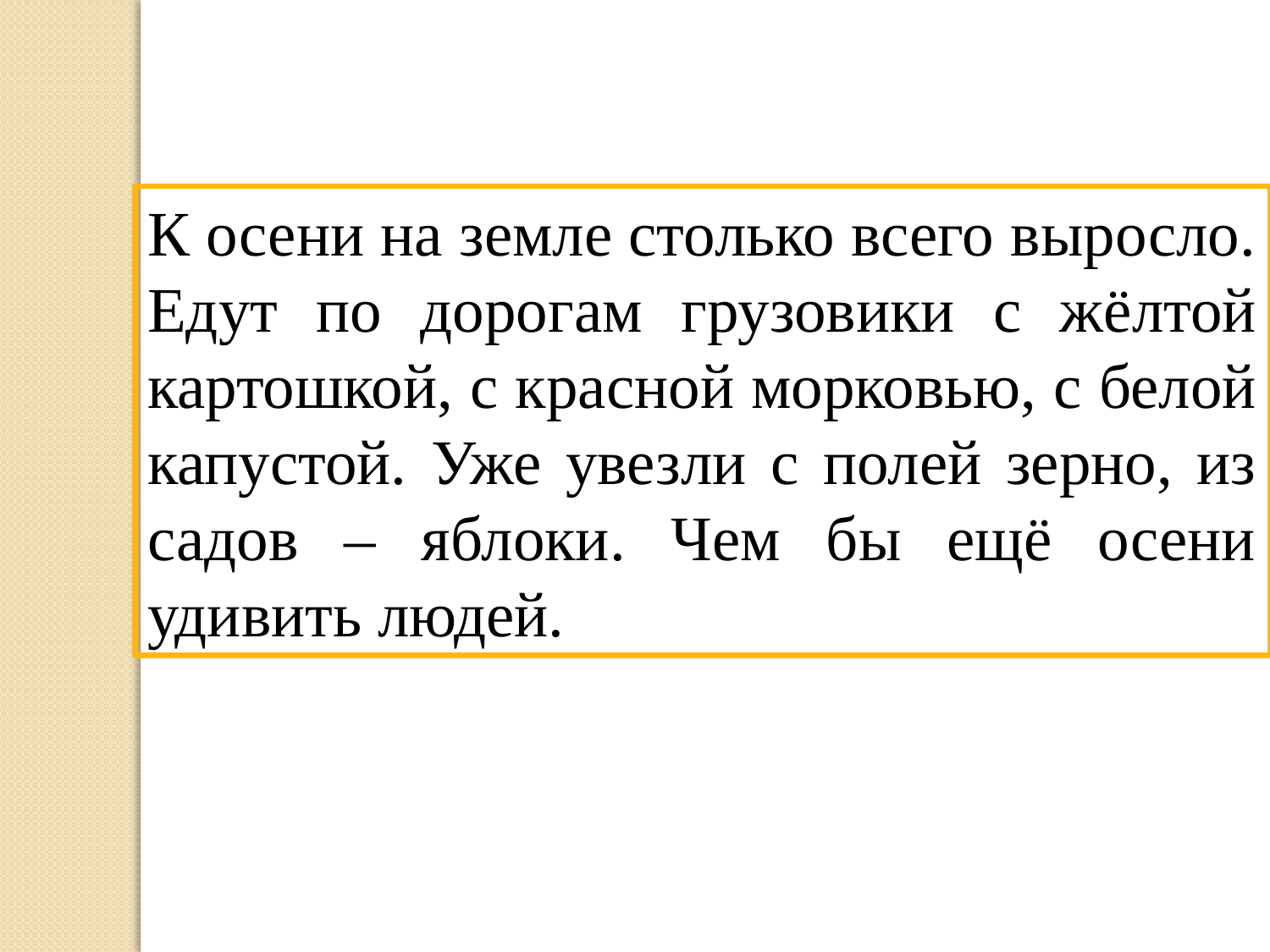

К осени на земле столько всего выросло. Едут по дорогам грузовики с жёлтой картошкой, с красной морковью, с белой капустой. Уже увезли с полей зерно, из садов – яблоки. Чем бы ещё осени удивить людей.